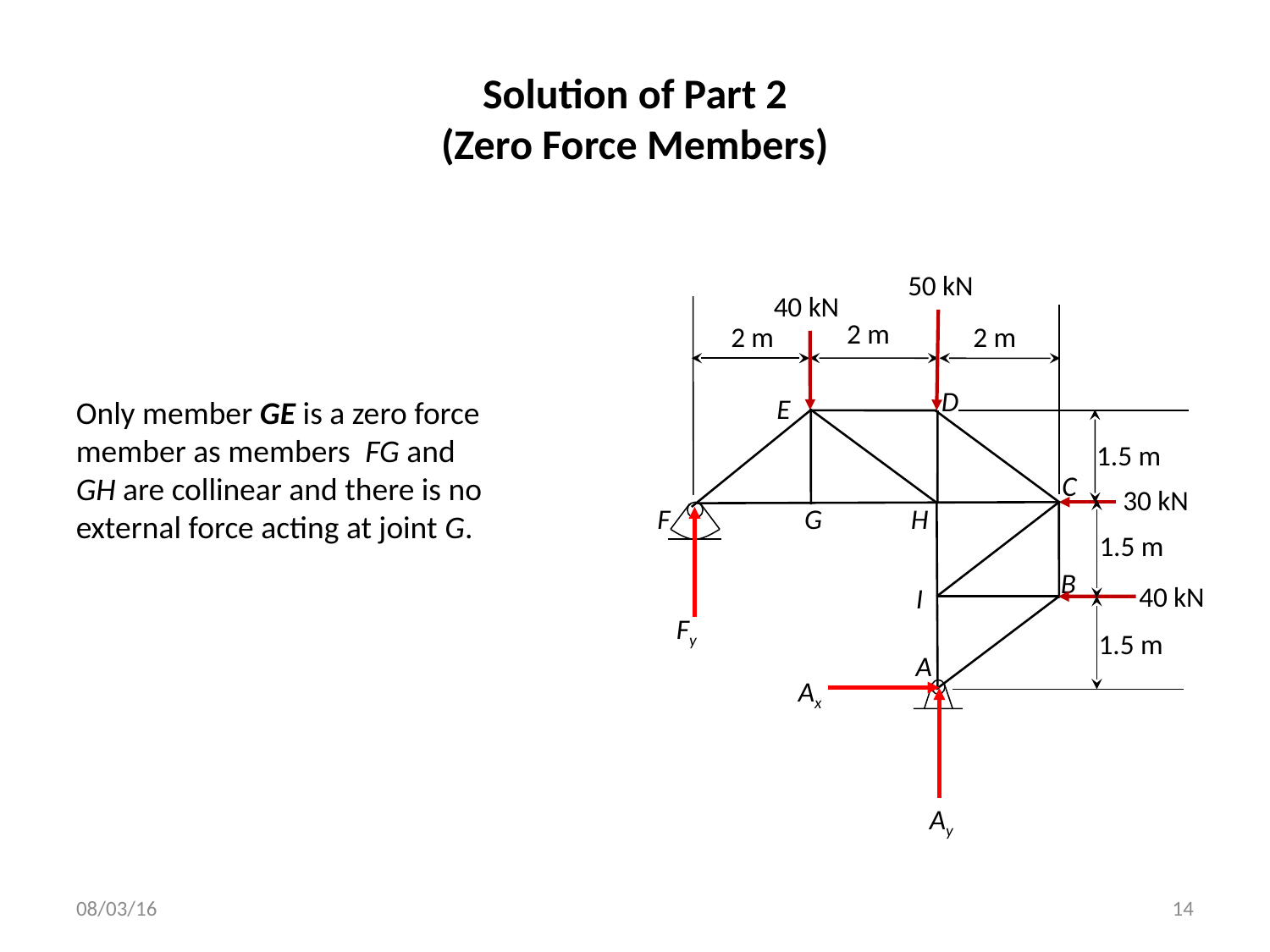

# Solution of Part 2 (Zero Force Members)
50 kN
40 kN
2 m
2 m
2 m
D
E
1.5 m
C
30 kN
F
G
H

1.5 m

B
40 kN
I
Fy
1.5 m
A
Ax

Ay
Only member GE is a zero force member as members  FG and GH are collinear and there is no external force acting at joint G.
08/03/16
14